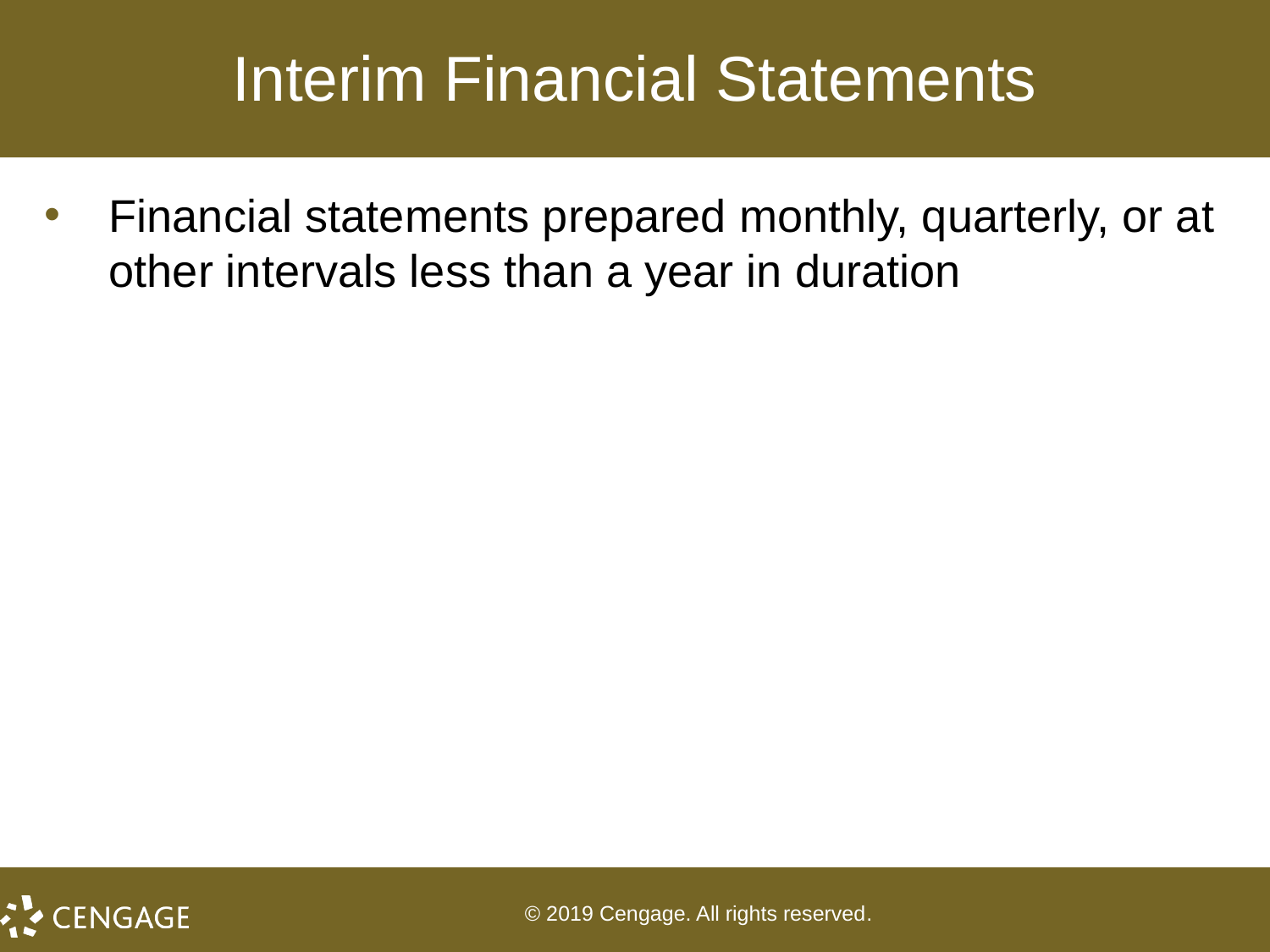

# Interim Financial Statements
Financial statements prepared monthly, quarterly, or at other intervals less than a year in duration